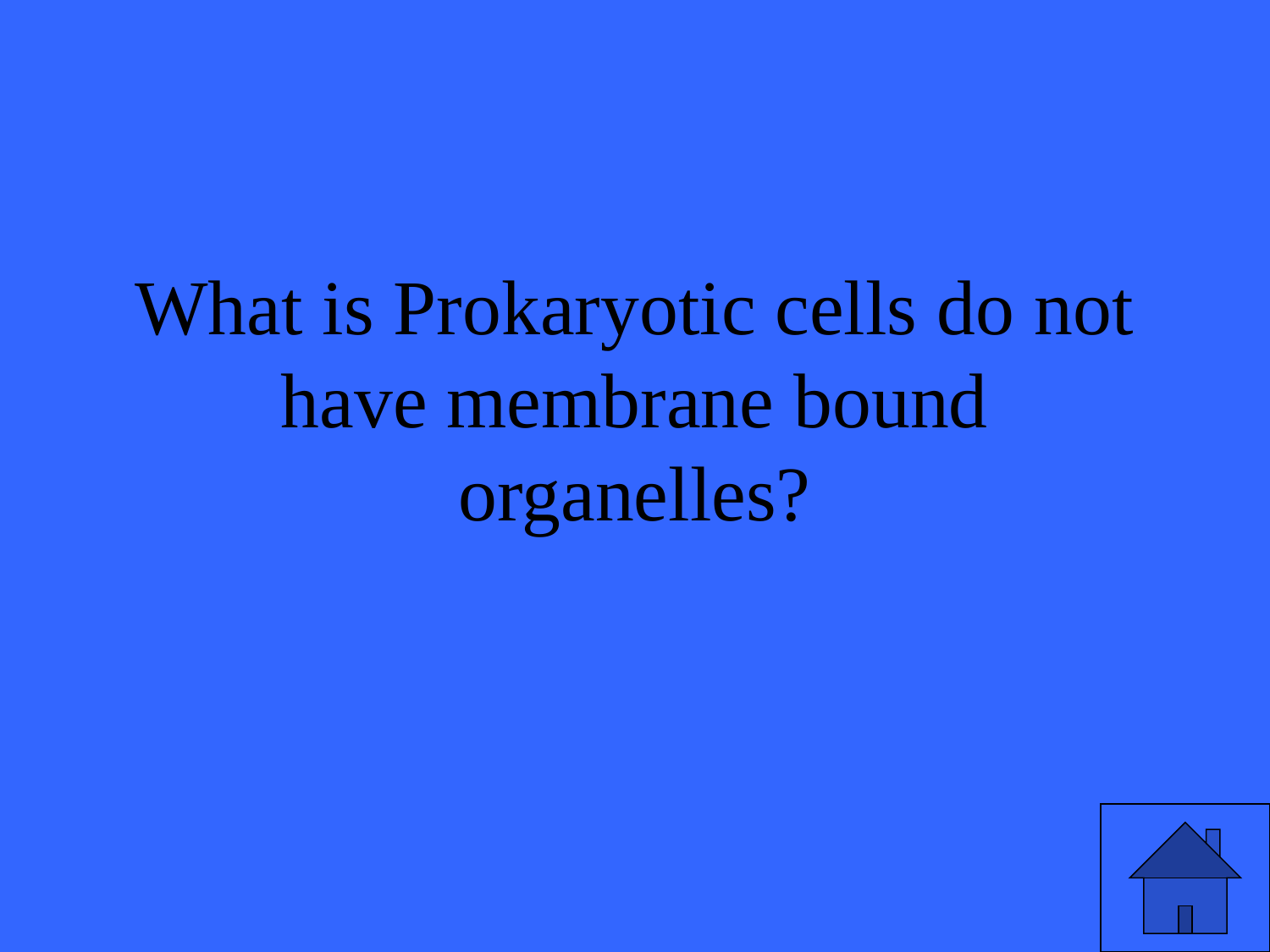

# What is Prokaryotic cells do not have membrane bound organelles?